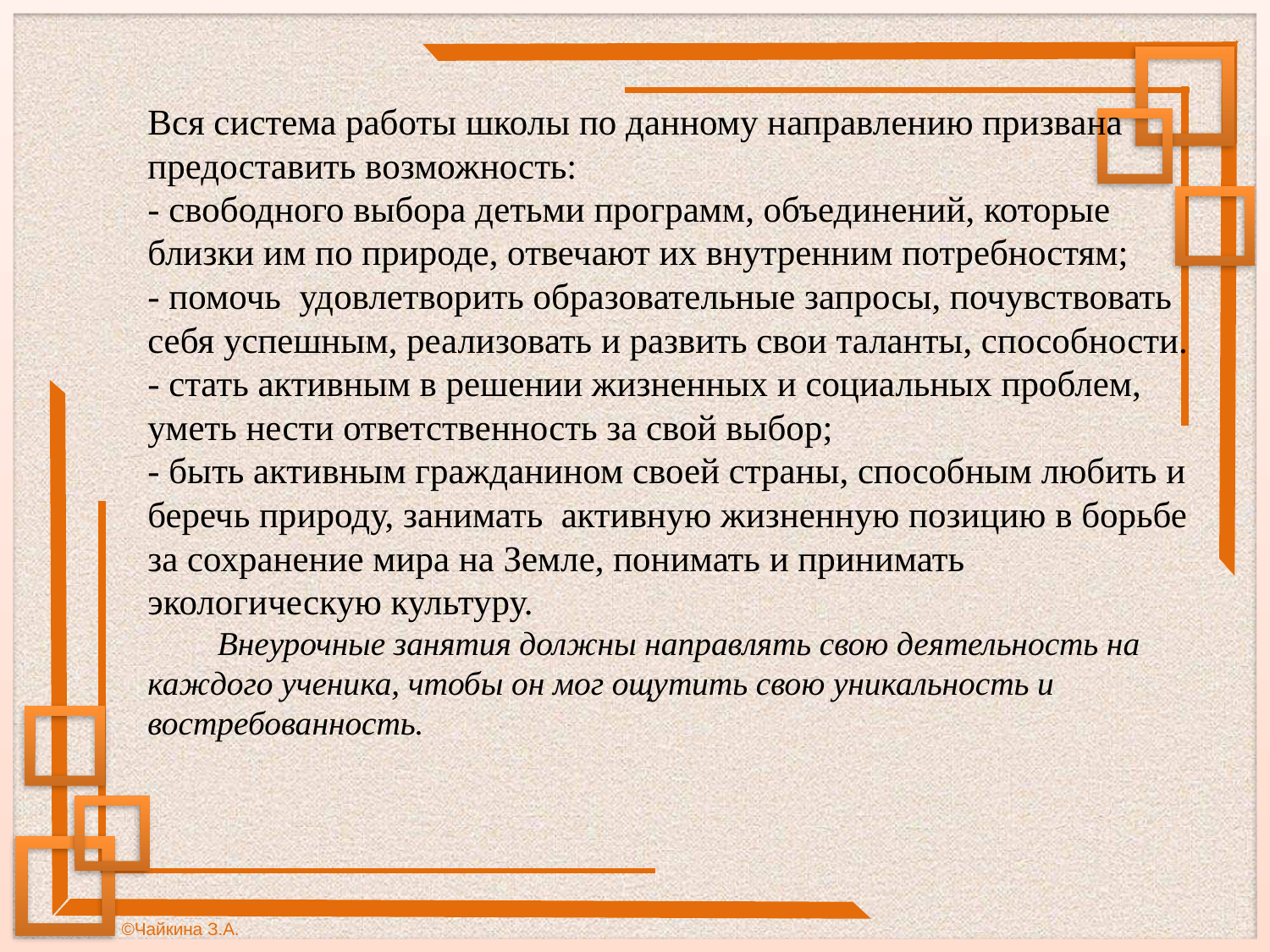

# Вся система работы школы по данному направлению призвана предоставить возможность: - свободного выбора детьми программ, объединений, которые близки им по природе, отвечают их внутренним потребностям; - помочь  удовлетворить образовательные запросы, почувствовать себя успешным, реализовать и развить свои таланты, способности. - стать активным в решении жизненных и социальных проблем, уметь нести ответственность за свой выбор; - быть активным гражданином своей страны, способным любить и беречь природу, занимать  активную жизненную позицию в борьбе за сохранение мира на Земле, понимать и принимать экологическую культуру.           Внеурочные занятия должны направлять свою деятельность на каждого ученика, чтобы он мог ощутить свою уникальность и востребованность.